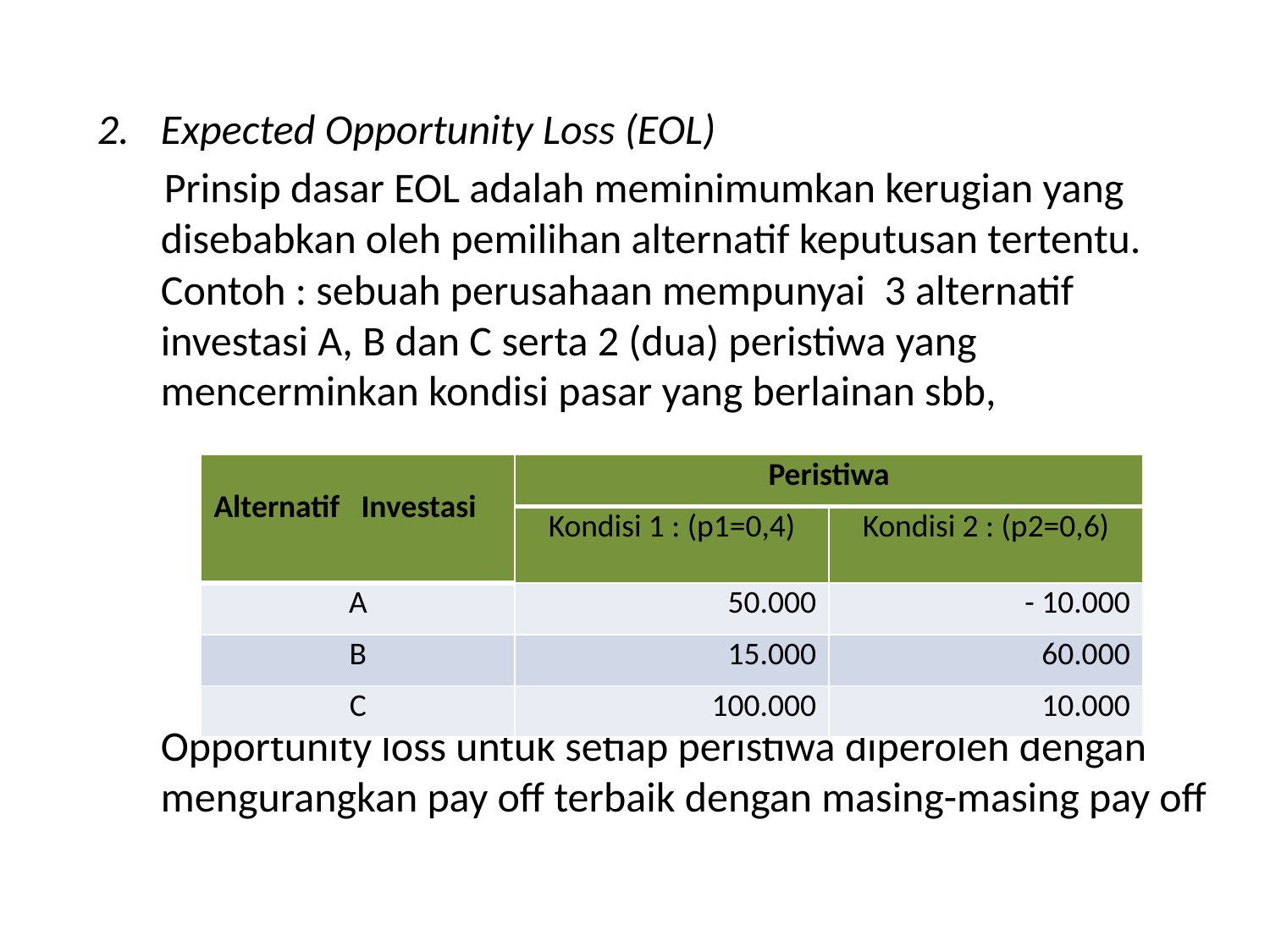

Expected Opportunity Loss (EOL)
       Prinsip dasar EOL adalah meminimumkan kerugian yang disebabkan oleh pemilihan alternatif keputusan tertentu. Contoh : sebuah perusahaan mempunyai  3 alternatif investasi A, B dan C serta 2 (dua) peristiwa yang mencerminkan kondisi pasar yang berlainan sbb,

Opportunity loss untuk setiap peristiwa diperoleh dengan mengurangkan pay off terbaik dengan masing-masing pay off
| Alternatif Investasi | Peristiwa |  |
| --- | --- | --- |
|  | Kondisi 1 : (p1=0,4) | Kondisi 2 : (p2=0,6) |
| A | 50.000 | - 10.000 |
| B | 15.000 | 60.000 |
| C | 100.000 | 10.000 |